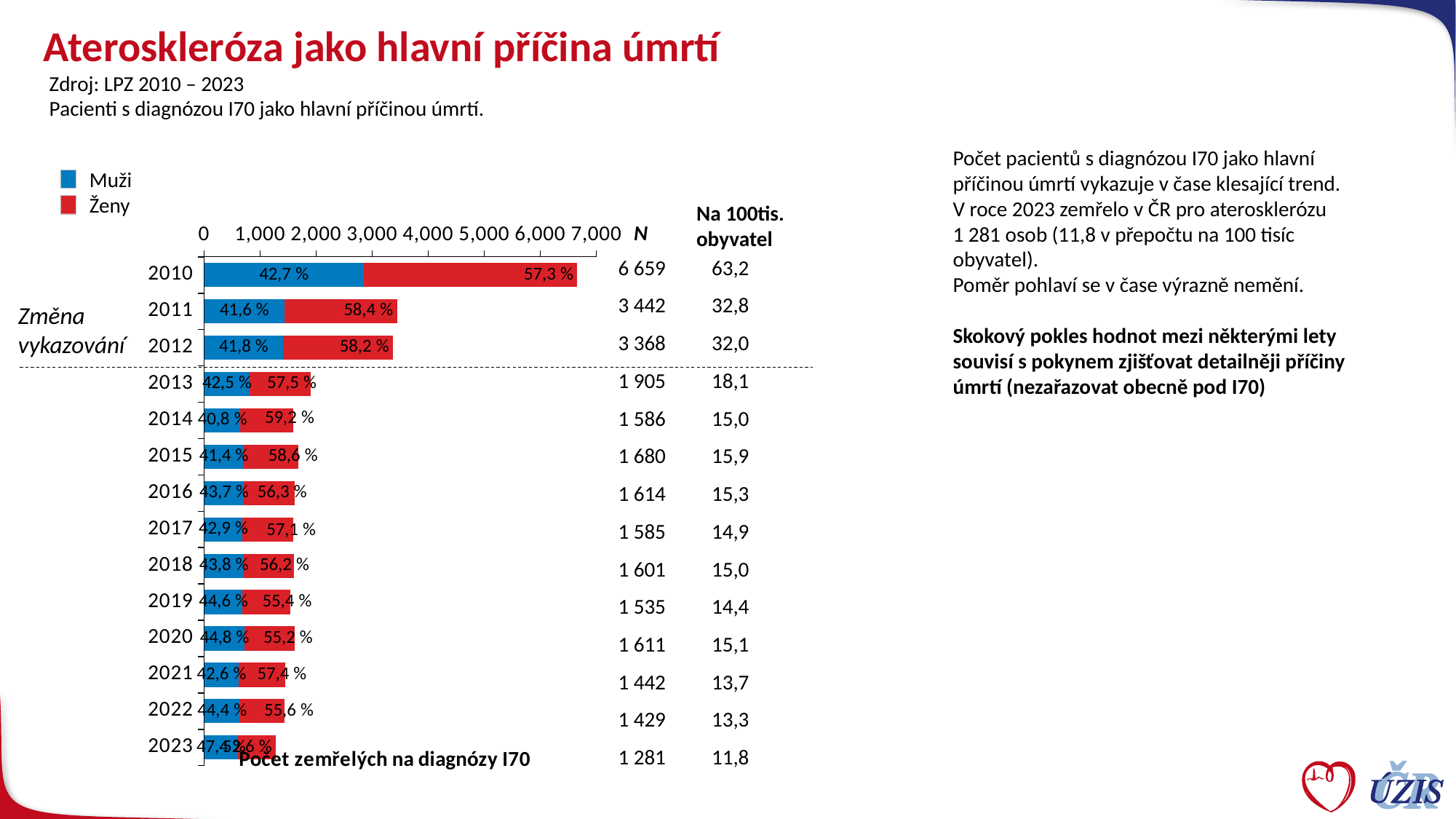

# Ateroskleróza jako hlavní příčina úmrtí
Zdroj: LPZ 2010 – 2023
Pacienti s diagnózou I70 jako hlavní příčinou úmrtí.
Počet pacientů s diagnózou I70 jako hlavní
příčinou úmrtí vykazuje v čase klesající trend.
V roce 2023 zemřelo v ČR pro aterosklerózu
1 281 osob (11,8 v přepočtu na 100 tisíc obyvatel).
Poměr pohlaví se v čase výrazně nemění.

Skokový pokles hodnot mezi některými lety souvisí s pokynem zjišťovat detailněji příčiny úmrtí (nezařazovat obecně pod I70)

### Chart

| Category | Muži | Ženy |
|---|---|---|
| 2010 | 2845.0 | 3814.0 |
| 2011 | 1432.0 | 2010.0 |
| 2012 | 1407.0 | 1961.0 |
| 2013 | 809.0 | 1096.0 |
| 2014 | 647.0 | 939.0 |
| 2015 | 695.0 | 985.0 |
| 2016 | 705.0 | 909.0 |
| 2017 | 680.0 | 905.0 |
| 2018 | 702.0 | 899.0 |
| 2019 | 684.0 | 851.0 |
| 2020 | 721.0 | 890.0 |
| 2021 | 615.0 | 827.0 |
| 2022 | 634.0 | 795.0 |
| 2023 | 607.0 | 674.0 |
Muži
Ženy

Na 100tis. obyvatel
N
| 6 659 | 63,2 |
| --- | --- |
| 3 442 | 32,8 |
| 3 368 | 32,0 |
| 1 905 | 18,1 |
| 1 586 | 15,0 |
| 1 680 | 15,9 |
| 1 614 | 15,3 |
| 1 585 | 14,9 |
| 1 601 | 15,0 |
| 1 535 | 14,4 |
| 1 611 | 15,1 |
| 1 442 | 13,7 |
| 1 429 | 13,3 |
| 1 281 | 11,8 |
Změna vykazování